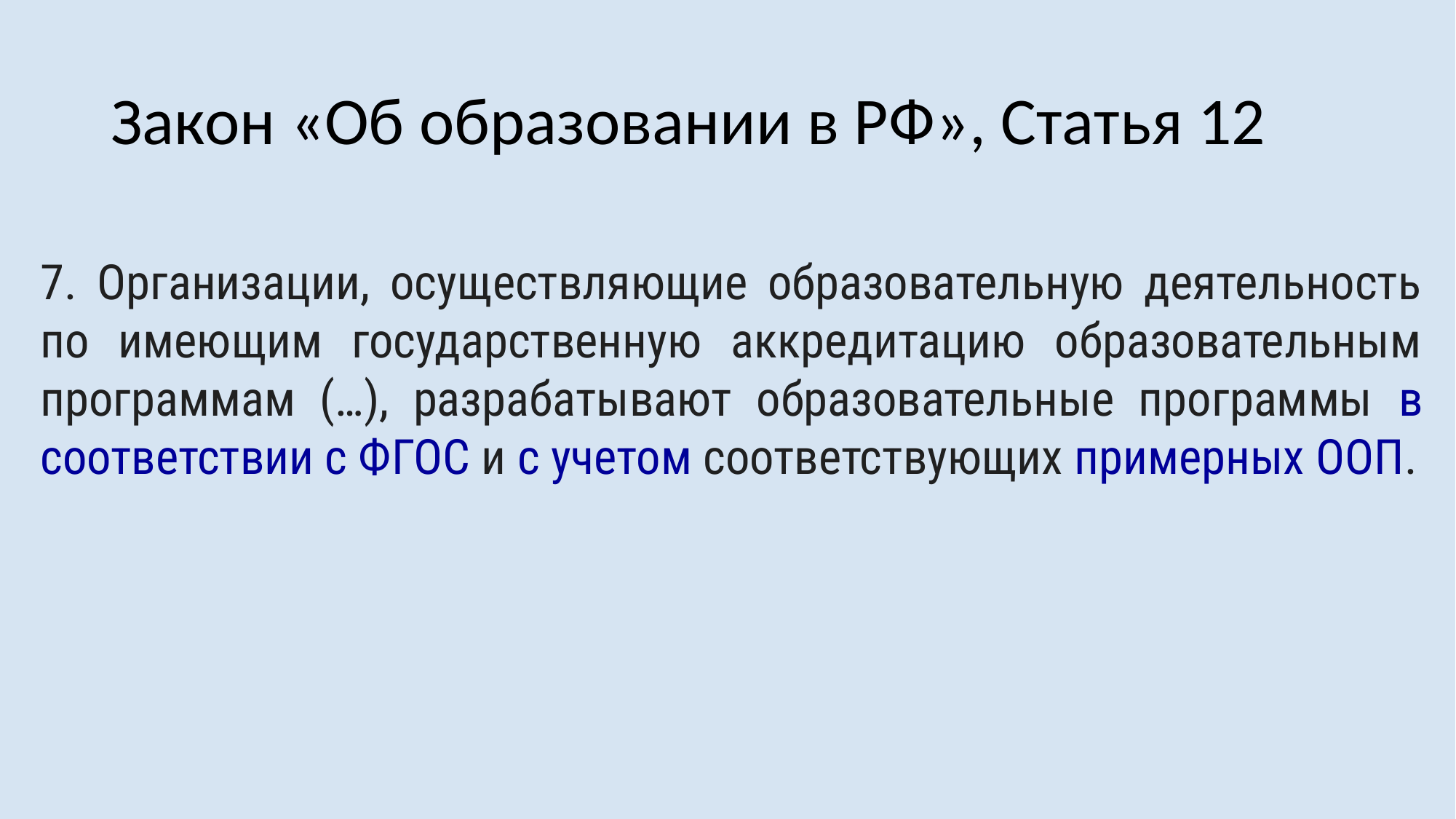

# Закон «Об образовании в РФ», Статья 12
7. Организации, осуществляющие образовательную деятельность по имеющим государственную аккредитацию образовательным программам (…), разрабатывают образовательные программы в соответствии с ФГОС и с учетом соответствующих примерных ООП.